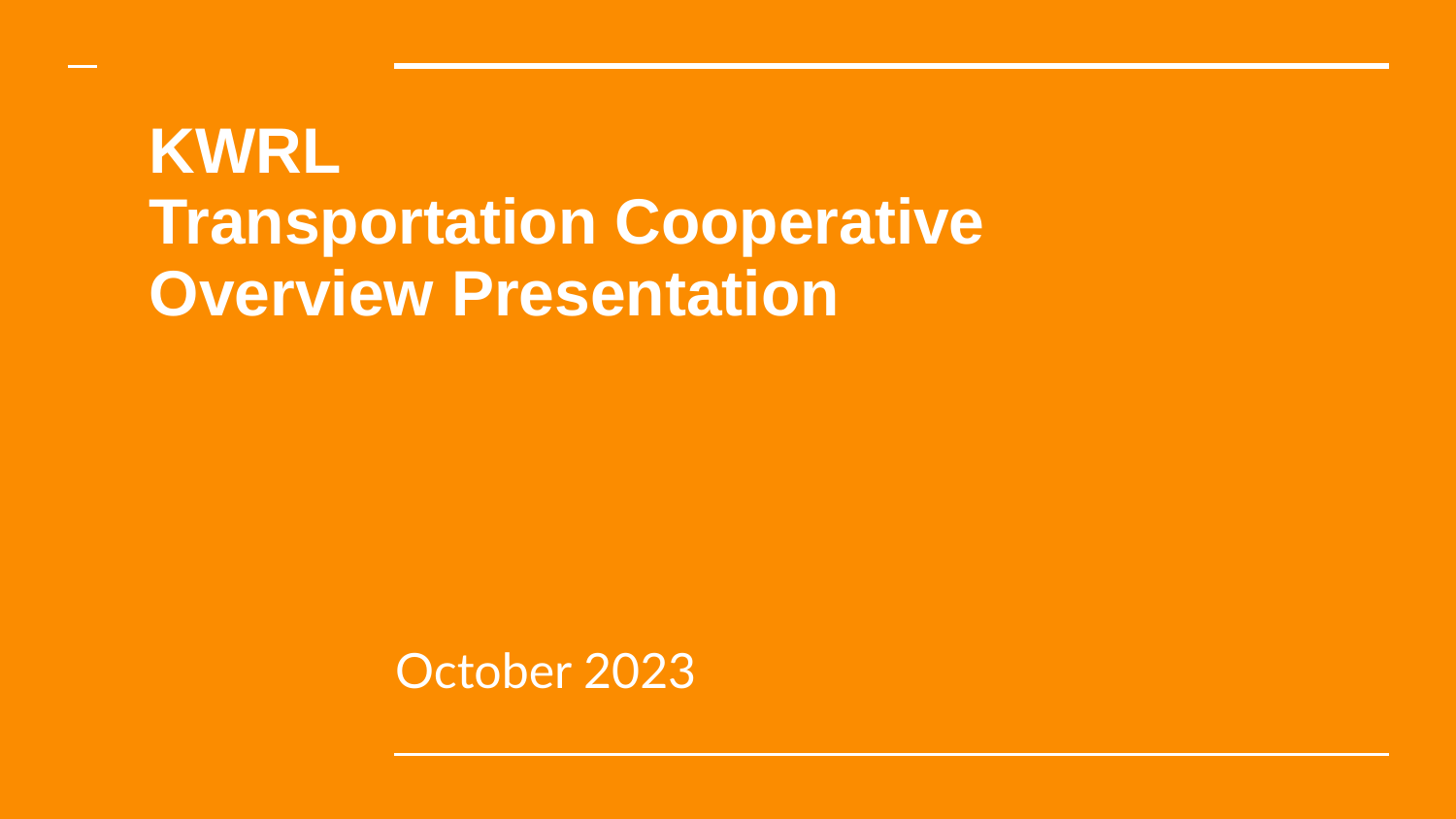

# KWRL
Transportation Cooperative
Overview Presentation
October 2023